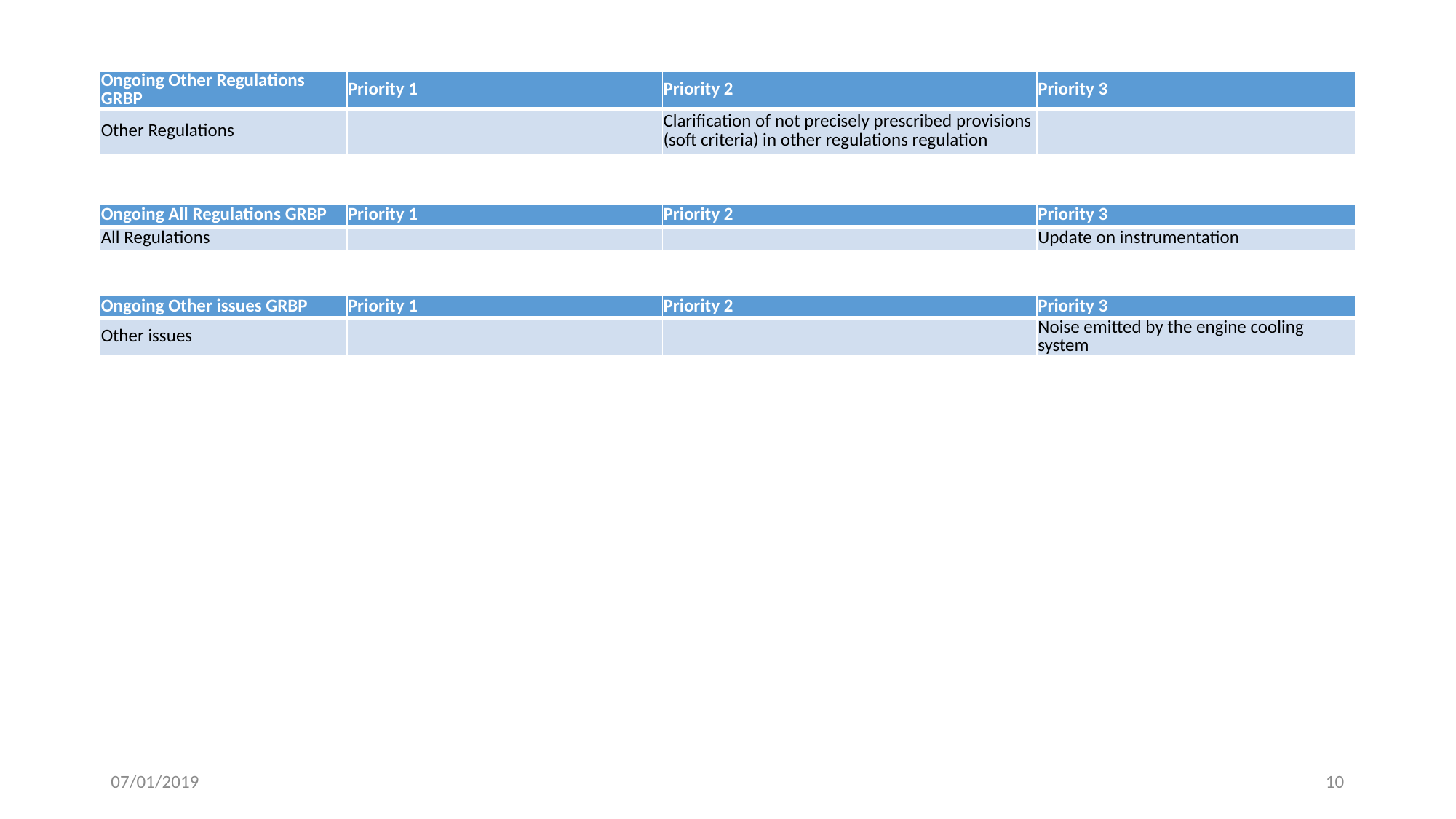

| Ongoing Other Regulations GRBP | Priority 1 | Priority 2 | Priority 3 |
| --- | --- | --- | --- |
| Other Regulations |  | Clarification of not precisely prescribed provisions (soft criteria) in other regulations regulation |  |
| Ongoing All Regulations GRBP | Priority 1 | Priority 2 | Priority 3 |
| --- | --- | --- | --- |
| All Regulations |  |  | Update on instrumentation |
| Ongoing Other issues GRBP | Priority 1 | Priority 2 | Priority 3 |
| --- | --- | --- | --- |
| Other issues |  |  | Noise emitted by the engine cooling system |
07/01/2019

10